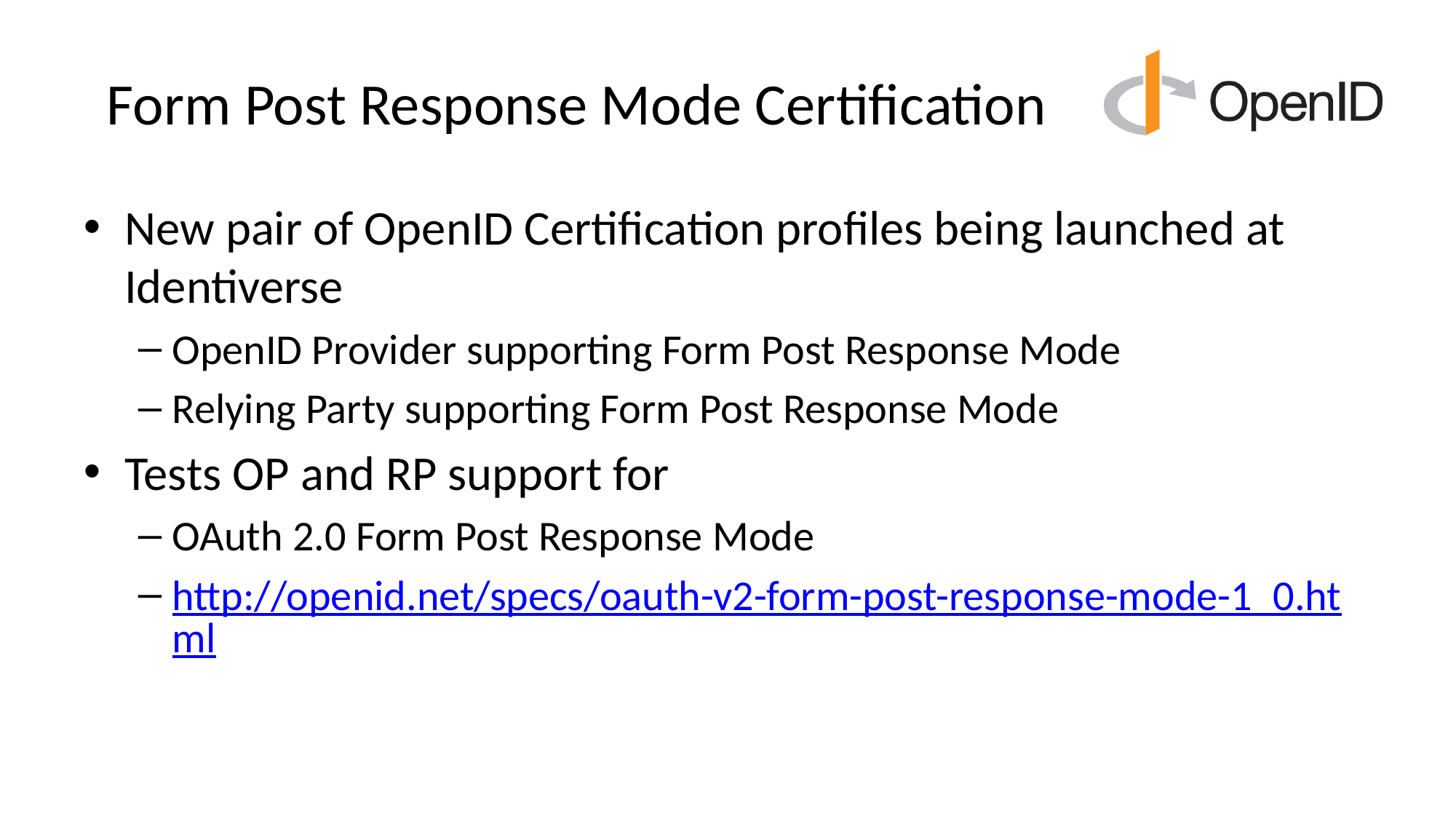

# Form Post Response Mode Certification
New pair of OpenID Certification profiles being launched at Identiverse
OpenID Provider supporting Form Post Response Mode
Relying Party supporting Form Post Response Mode
Tests OP and RP support for
OAuth 2.0 Form Post Response Mode
http://openid.net/specs/oauth-v2-form-post-response-mode-1_0.html